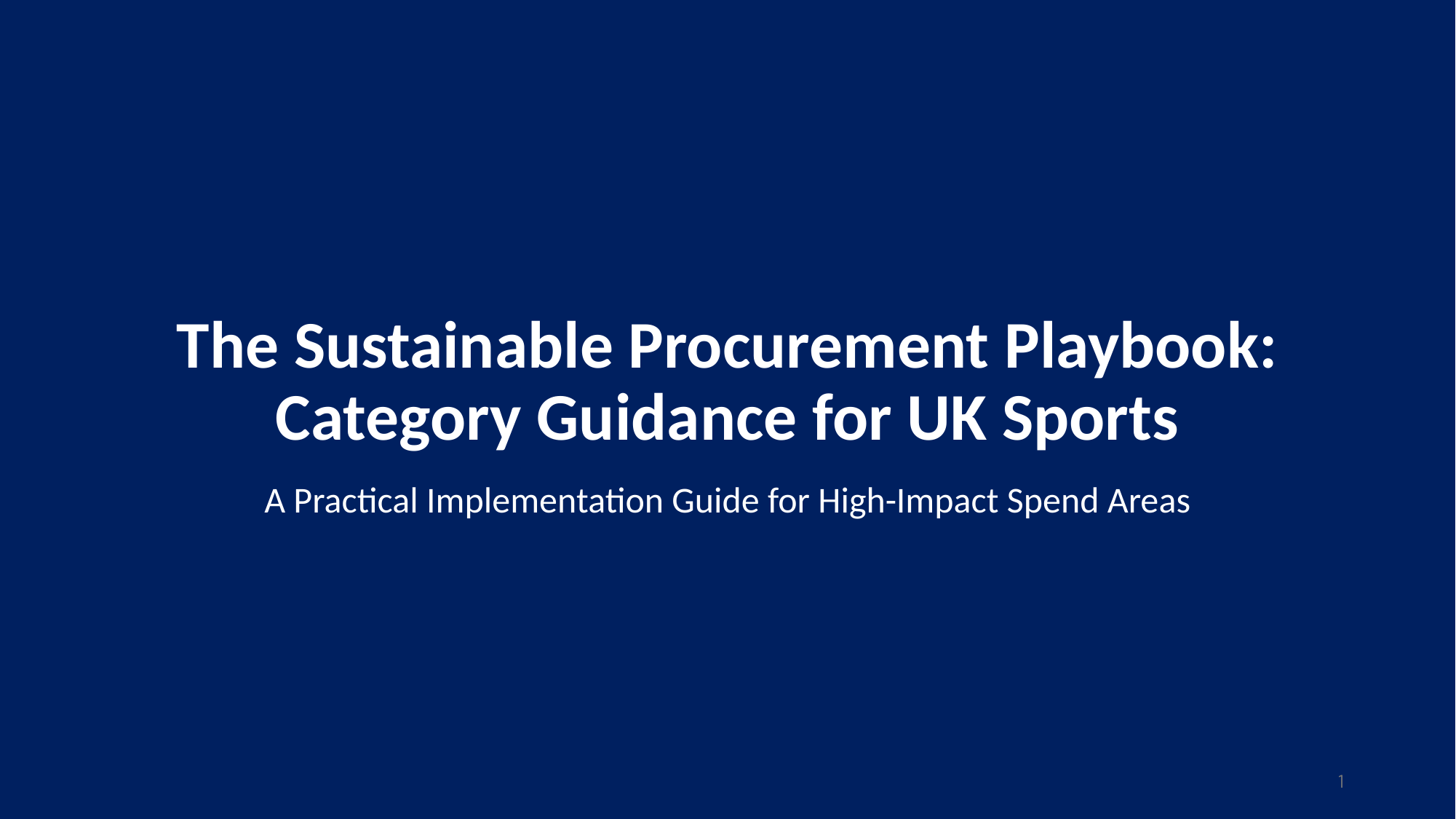

# The Sustainable Procurement Playbook: Category Guidance for UK Sports
A Practical Implementation Guide for High-Impact Spend Areas
1